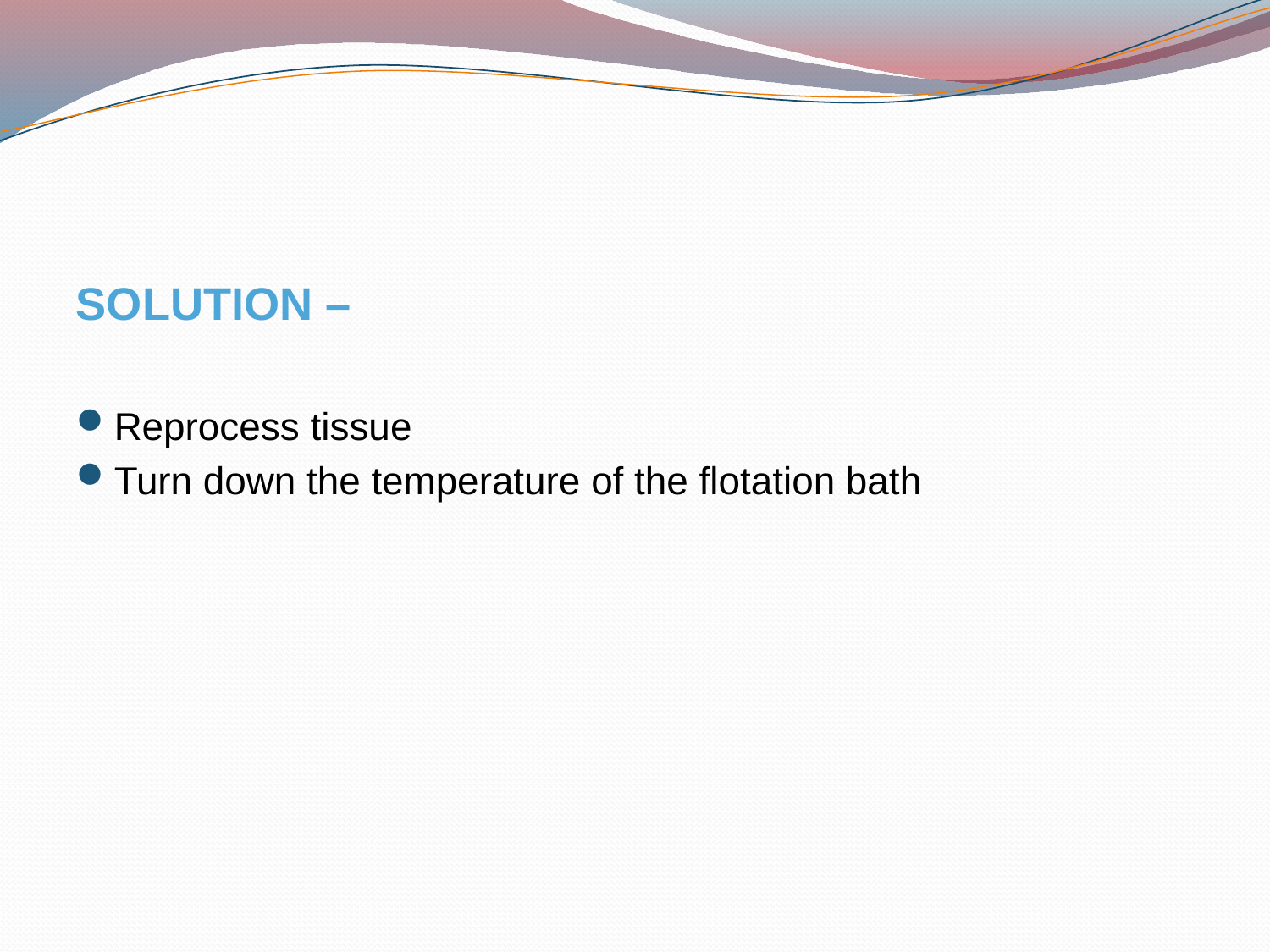

SOLUTION –

Reprocess tissue
Turn down the temperature of the flotation bath